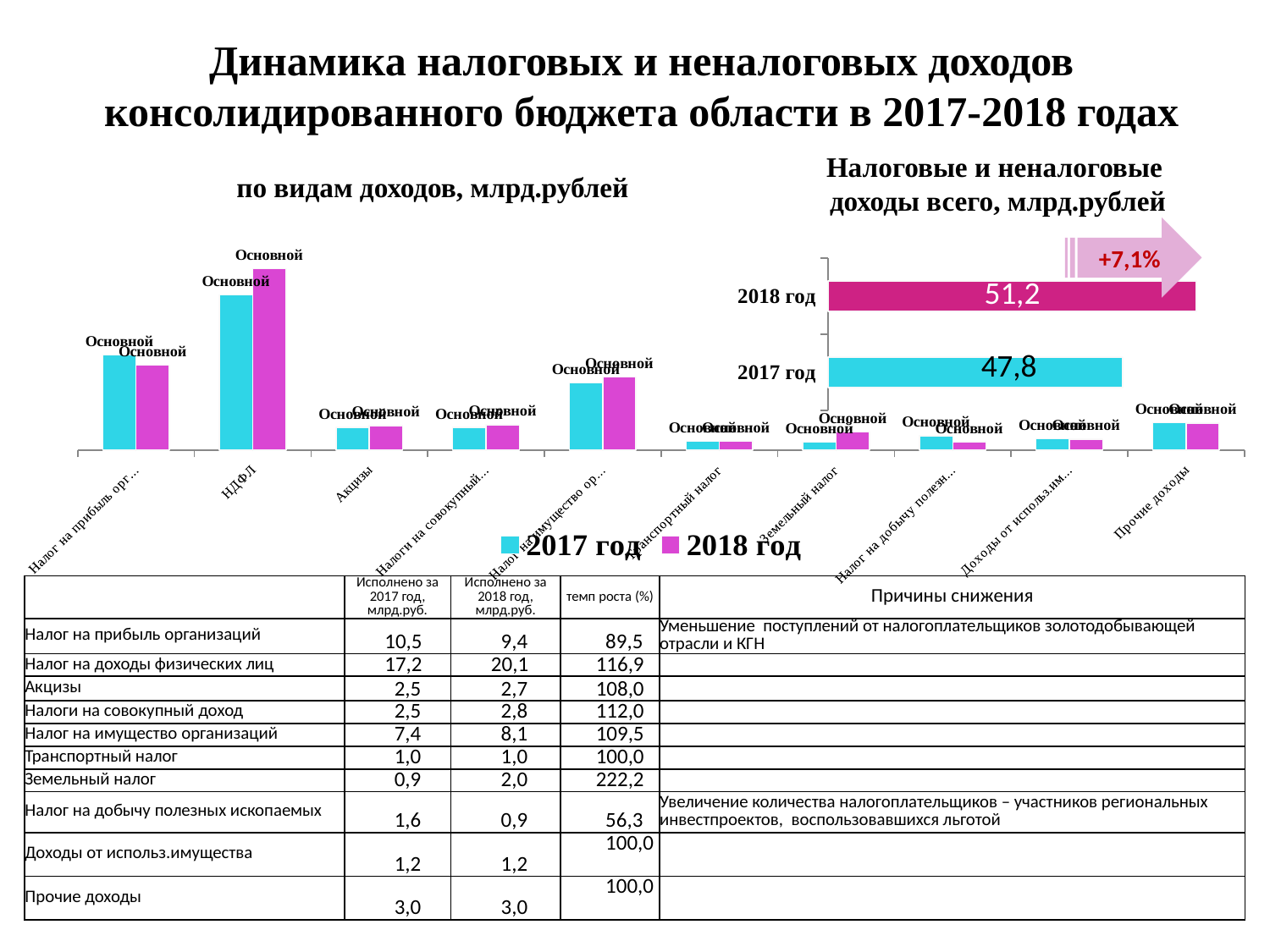

Динамика налоговых и неналоговых доходов консолидированного бюджета области в 2017-2018 годах
Налоговые и неналоговые
доходы всего, млрд.рублей
по видам доходов, млрд.рублей

### Chart

| Category | 2017 год | 2018 год |
|---|---|---|
| Налог на прибыль организаций | 10.5408 | 9.4 |
| НДФЛ | 17.1693 | 20.1 |
| Акцизы | 2.5 | 2.7 |
| Налоги на совокупный доход | 2.5143999999999997 | 2.8 |
| Налог на имущество организаций | 7.431800000000004 | 8.1 |
| Транспортный налог | 0.9571000000000006 | 1.0 |
| Земельный налог | 0.883 | 2.0 |
| Налог на добычу полезных ископаемых | 1.5860999999999998 | 0.9 |
| Доходы от использ.имущества | 1.232999999999999 | 1.2 |
| Прочие доходы | 3.0467999999999997 | 3.0 |
+7,1%

### Chart

| Category | Ряд 1 |
|---|---|
| 2017 год | 4.0 |
| 2018 год | 5.0 |
|  | Исполнено за 2017 год, млрд.руб. | Исполнено за 2018 год, млрд.руб. | темп роста (%) | Причины снижения |
| --- | --- | --- | --- | --- |
| Налог на прибыль организаций | 10,5 | 9,4 | 89,5 | Уменьшение поступлений от налогоплательщиков золотодобывающей отрасли и КГН |
| Налог на доходы физических лиц | 17,2 | 20,1 | 116,9 |  |
| Акцизы | 2,5 | 2,7 | 108,0 |  |
| Налоги на совокупный доход | 2,5 | 2,8 | 112,0 |  |
| Налог на имущество организаций | 7,4 | 8,1 | 109,5 |  |
| Транспортный налог | 1,0 | 1,0 | 100,0 |  |
| Земельный налог | 0,9 | 2,0 | 222,2 |  |
| Налог на добычу полезных ископаемых | 1,6 | 0,9 | 56,3 | Увеличение количества налогоплательщиков – участников региональных инвестпроектов, воспользовавшихся льготой |
| Доходы от использ.имущества | 1,2 | 1,2 | 100,0 |  |
| Прочие доходы | 3,0 | 3,0 | 100,0 |  |